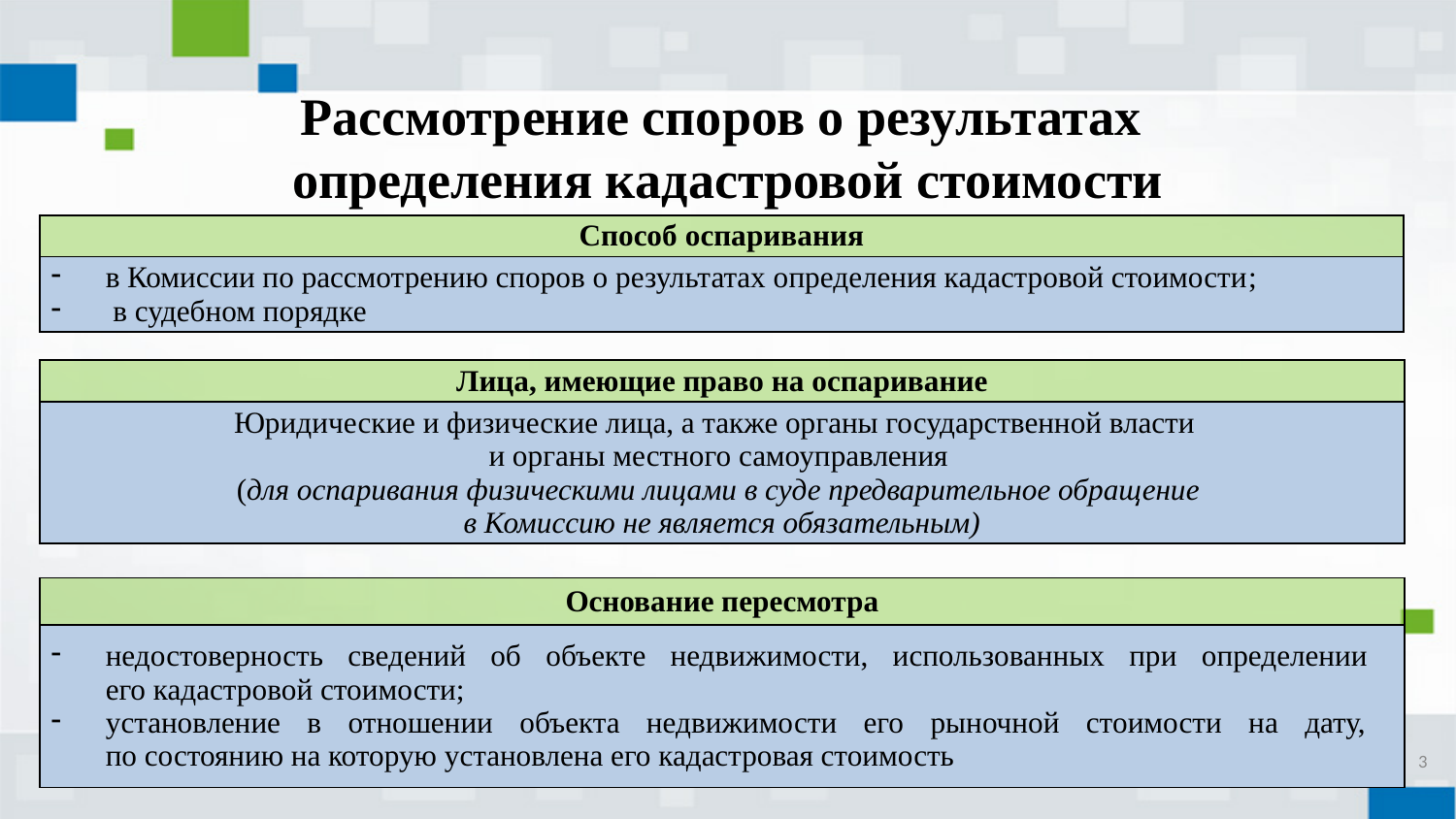

Рассмотрение споров о результатах
определения кадастровой стоимости
| Способ оспаривания |
| --- |
| в Комиссии по рассмотрению споров о результатах определения кадастровой стоимости; в судебном порядке |
| Лица, имеющие право на оспаривание |
| --- |
| Юридические и физические лица, а также органы государственной власти и органы местного самоуправления (для оспаривания физическими лицами в суде предварительное обращение в Комиссию не является обязательным) |
| Основание пересмотра |
| --- |
| недостоверность сведений об объекте недвижимости, использованных при определении его кадастровой стоимости; установление в отношении объекта недвижимости его рыночной стоимости на дату, по состоянию на которую установлена его кадастровая стоимость |
3